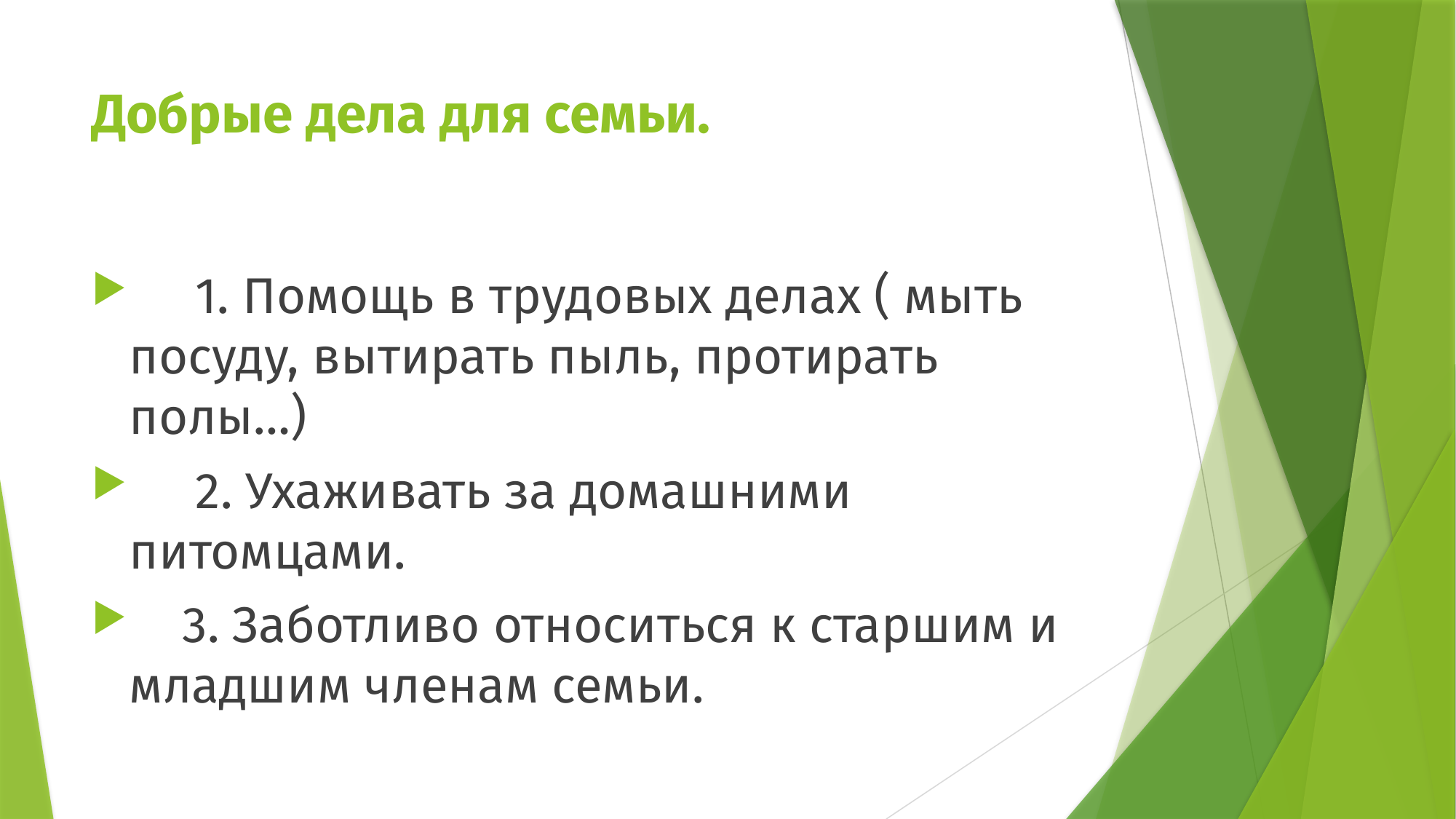

# Добрые дела для семьи.
     1. Помощь в трудовых делах ( мыть  посуду, вытирать пыль, протирать    полы…)
     2. Ухаживать за домашними питомцами.
    3. Заботливо относиться к старшим и младшим членам семьи.